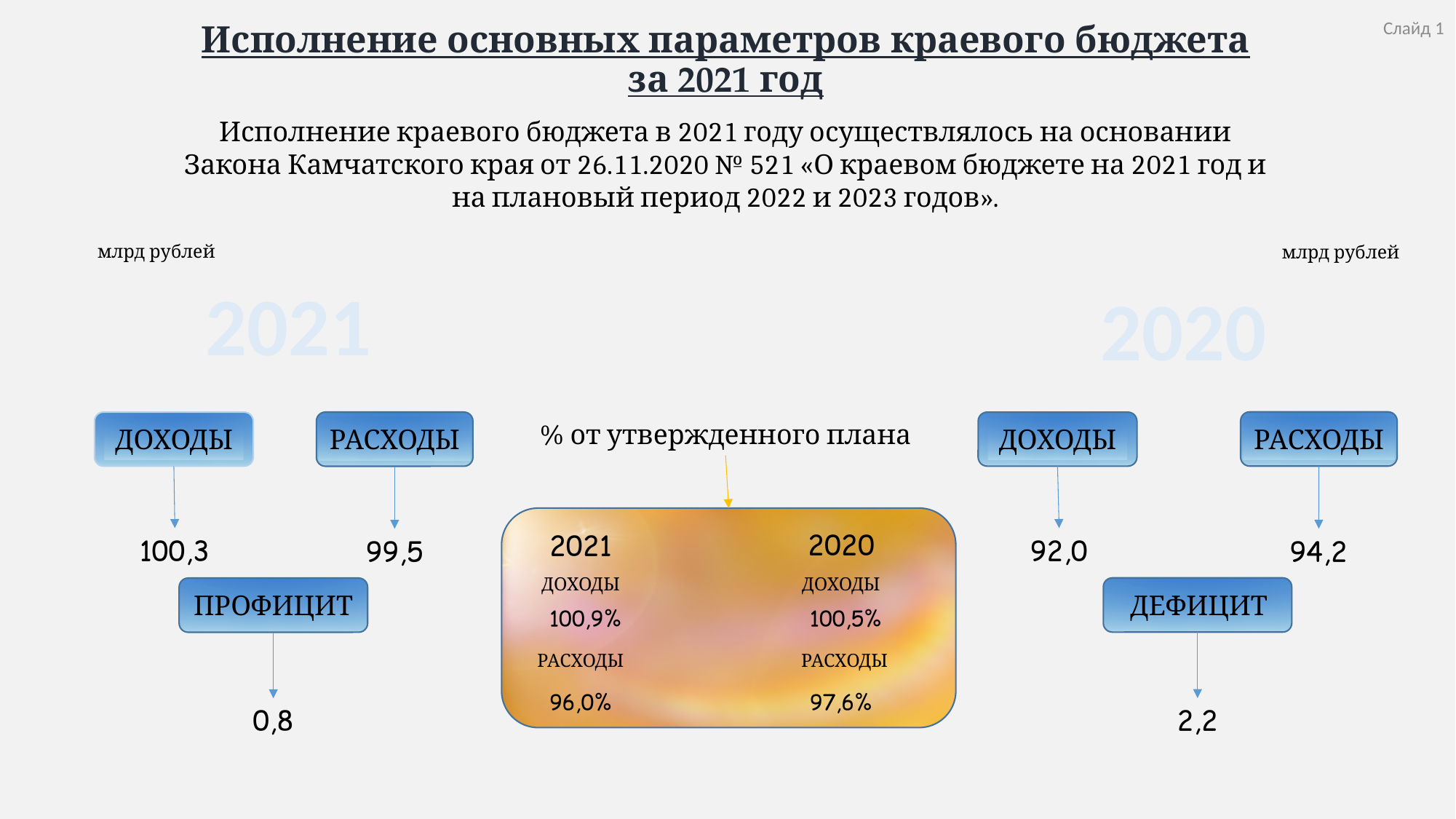

Слайд 1
# Исполнение основных параметров краевого бюджета за 2021 год
Исполнение краевого бюджета в 2021 году осуществлялось на основании Закона Камчатского края от 26.11.2020 № 521 «О краевом бюджете на 2021 год и на плановый период 2022 и 2023 годов».
млрд рублей
млрд рублей
2021
2020
% от утвержденного плана

РАСХОДЫ

РАСХОДЫ

ДОХОДЫ

ДОХОДЫ

2020
2021
ДОХОДЫ
ДОХОДЫ
100,5%
100,9%
РАСХОДЫ
РАСХОДЫ
96,0%
97,6%
100,3
92,0
94,2
99,5

ДЕФИЦИТ

ПРОФИЦИТ
2,2
0,8